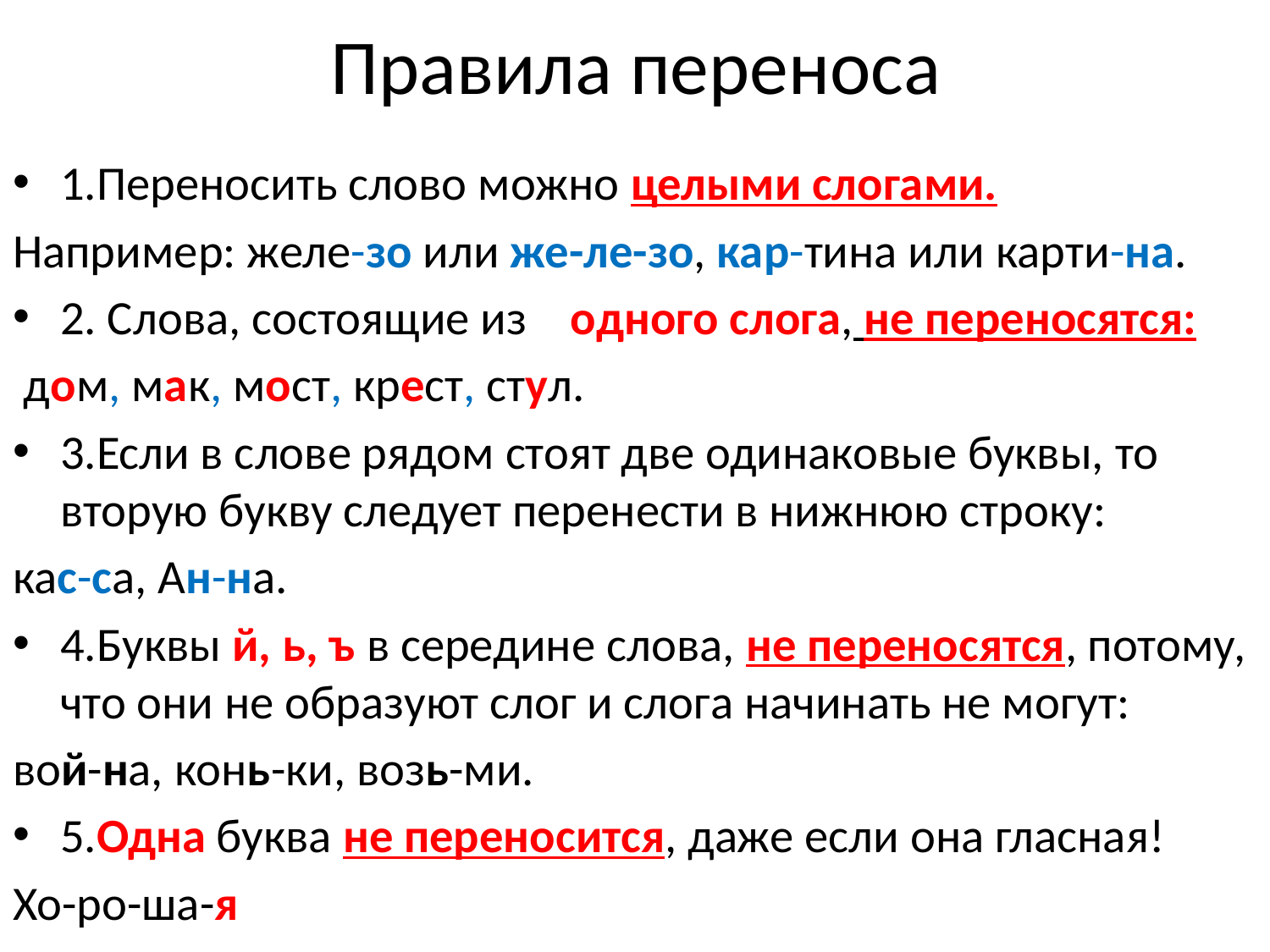

# Правила переноса
1.Переносить слово можно целыми слогами.
Например: желе-зо или же-ле-зо, кар-тина или карти-на.
2. Слова, состоящие из    одного слога, не переносятся:
 дом, мак, мост, крест, стул.
3.Если в слове рядом стоят две одинаковые буквы, то вторую букву следует перенести в нижнюю строку:
кас-са, Ан-на.
4.Буквы й, ь, ъ в середине слова, не переносятся, потому, что они не образуют слог и слога начинать не могут:
вой-на, конь-ки, возь-ми.
5.Одна буква не переносится, даже если она гласная!
Хо-ро-ша-я